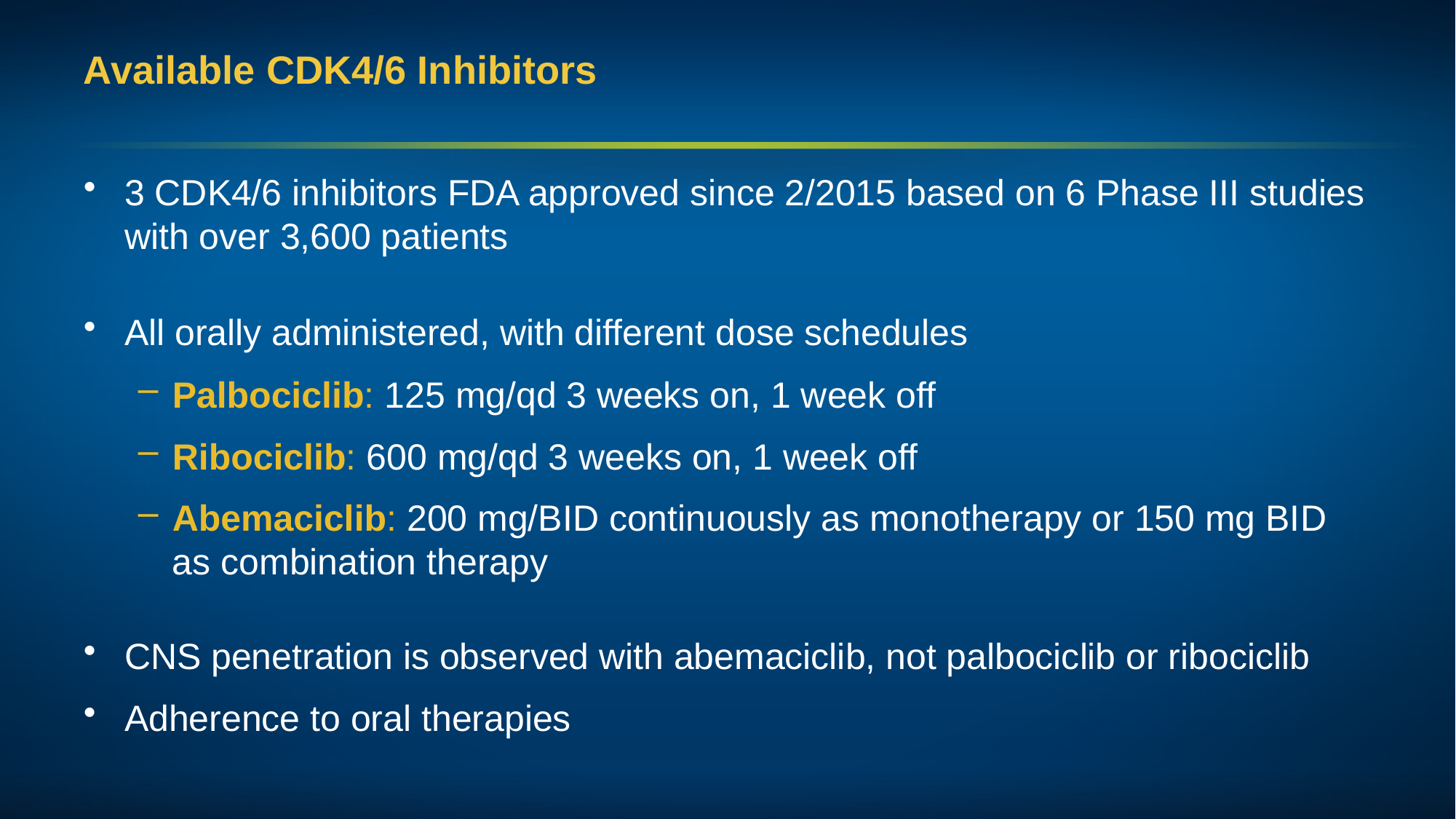

# Available CDK4/6 Inhibitors
3 CDK4/6 inhibitors FDA approved since 2/2015 based on 6 Phase III studies with over 3,600 patients

All orally administered, with different dose schedules
Palbociclib: 125 mg/qd 3 weeks on, 1 week off
Ribociclib: 600 mg/qd 3 weeks on, 1 week off
Abemaciclib: 200 mg/BID continuously as monotherapy or 150 mg BID as combination therapy

CNS penetration is observed with abemaciclib, not palbociclib or ribociclib
Adherence to oral therapies